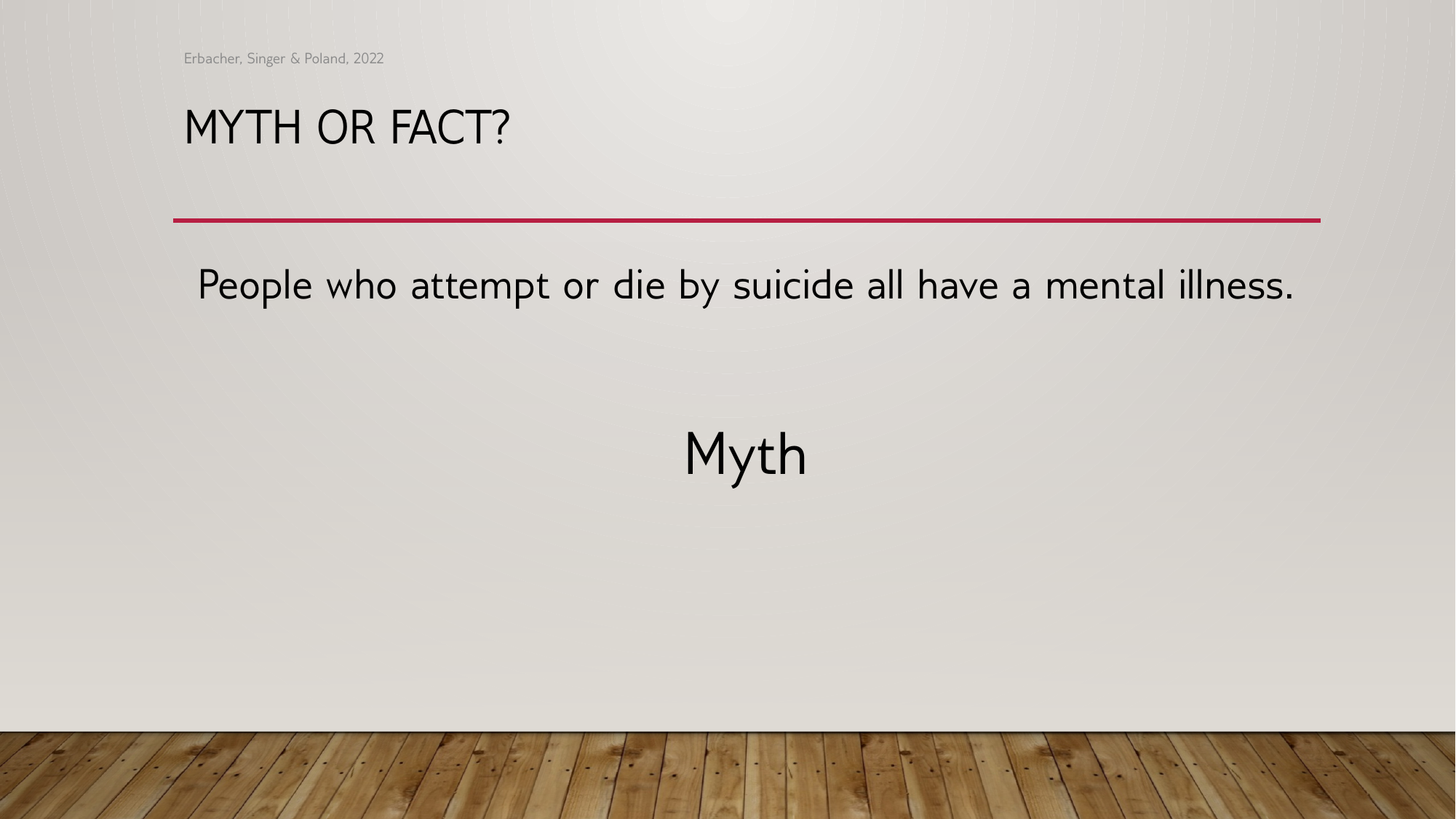

Erbacher, Singer & Poland, 2022
# Myth or Fact?
People who attempt or die by suicide all have a mental illness.

Myth